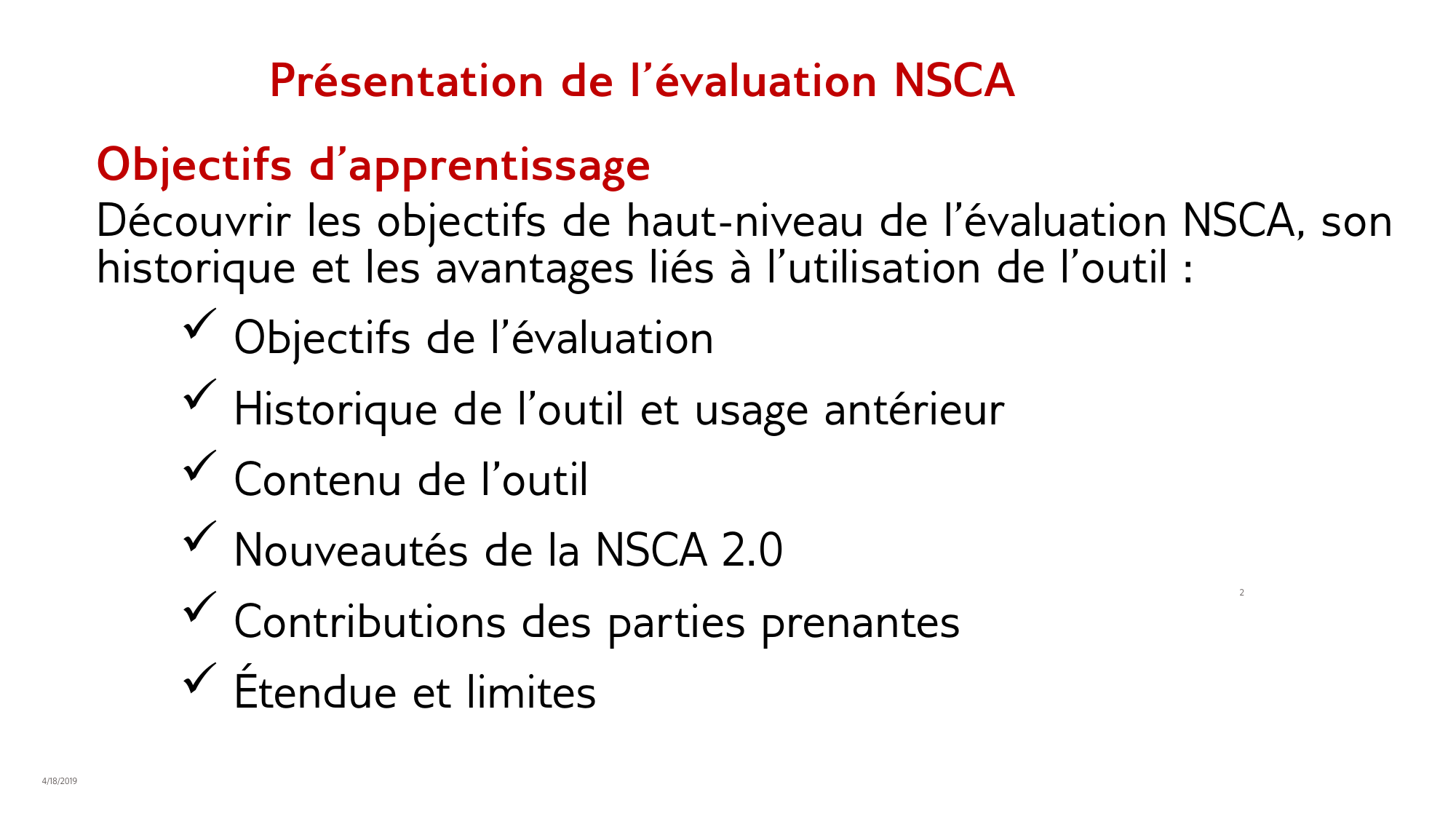

# Présentation de l’évaluation NSCA
Objectifs d’apprentissage
Découvrir les objectifs de haut-niveau de l’évaluation NSCA, son historique et les avantages liés à l’utilisation de l’outil :
Objectifs de l’évaluation
Historique de l’outil et usage antérieur
Contenu de l’outil
Nouveautés de la NSCA 2.0
Contributions des parties prenantes
Étendue et limites

2
4/18/2019